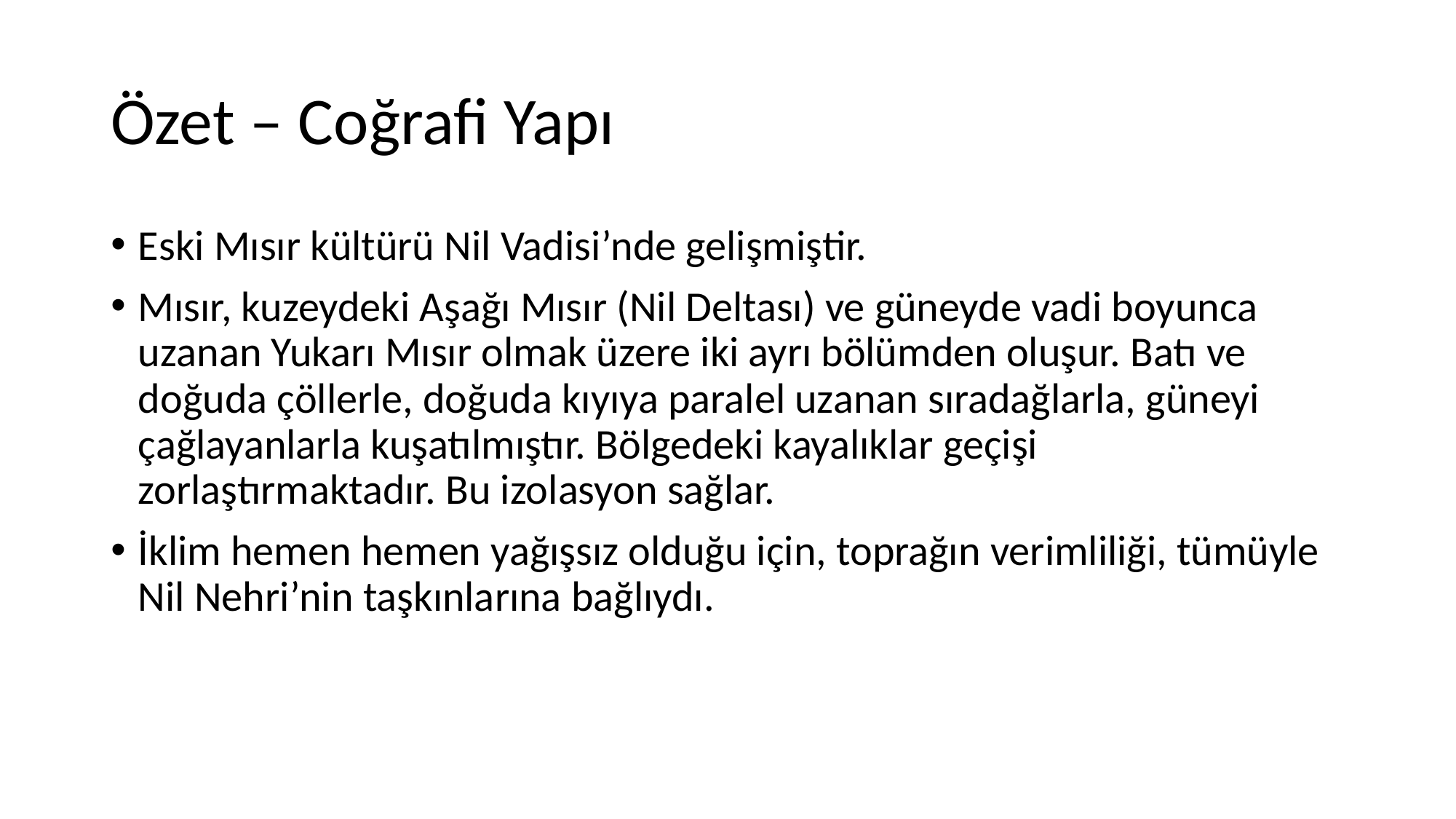

# Özet – Coğrafi Yapı
Eski Mısır kültürü Nil Vadisi’nde gelişmiştir.
Mısır, kuzeydeki Aşağı Mısır (Nil Deltası) ve güneyde vadi boyunca uzanan Yukarı Mısır olmak üzere iki ayrı bölümden oluşur. Batı ve doğuda çöllerle, doğuda kıyıya paralel uzanan sıradağlarla, güneyi çağlayanlarla kuşatılmıştır. Bölgedeki kayalıklar geçişi zorlaştırmaktadır. Bu izolasyon sağlar.
İklim hemen hemen yağışsız olduğu için, toprağın verimliliği, tümüyle Nil Nehri’nin taşkınlarına bağlıydı.